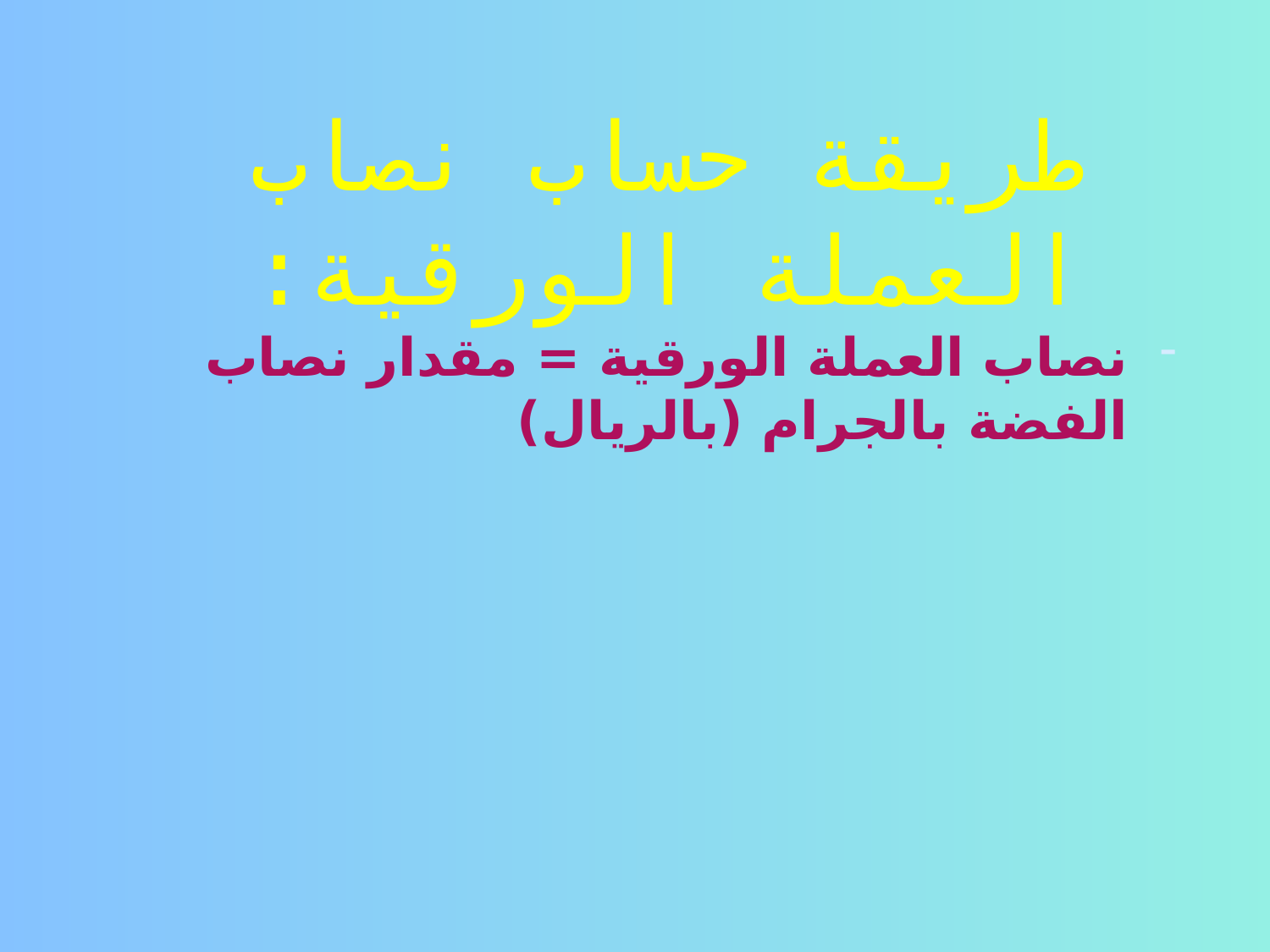

# طريقة حساب نصاب العملة الورقية:
نصاب العملة الورقية = مقدار نصاب الفضة بالجرام (بالريال)